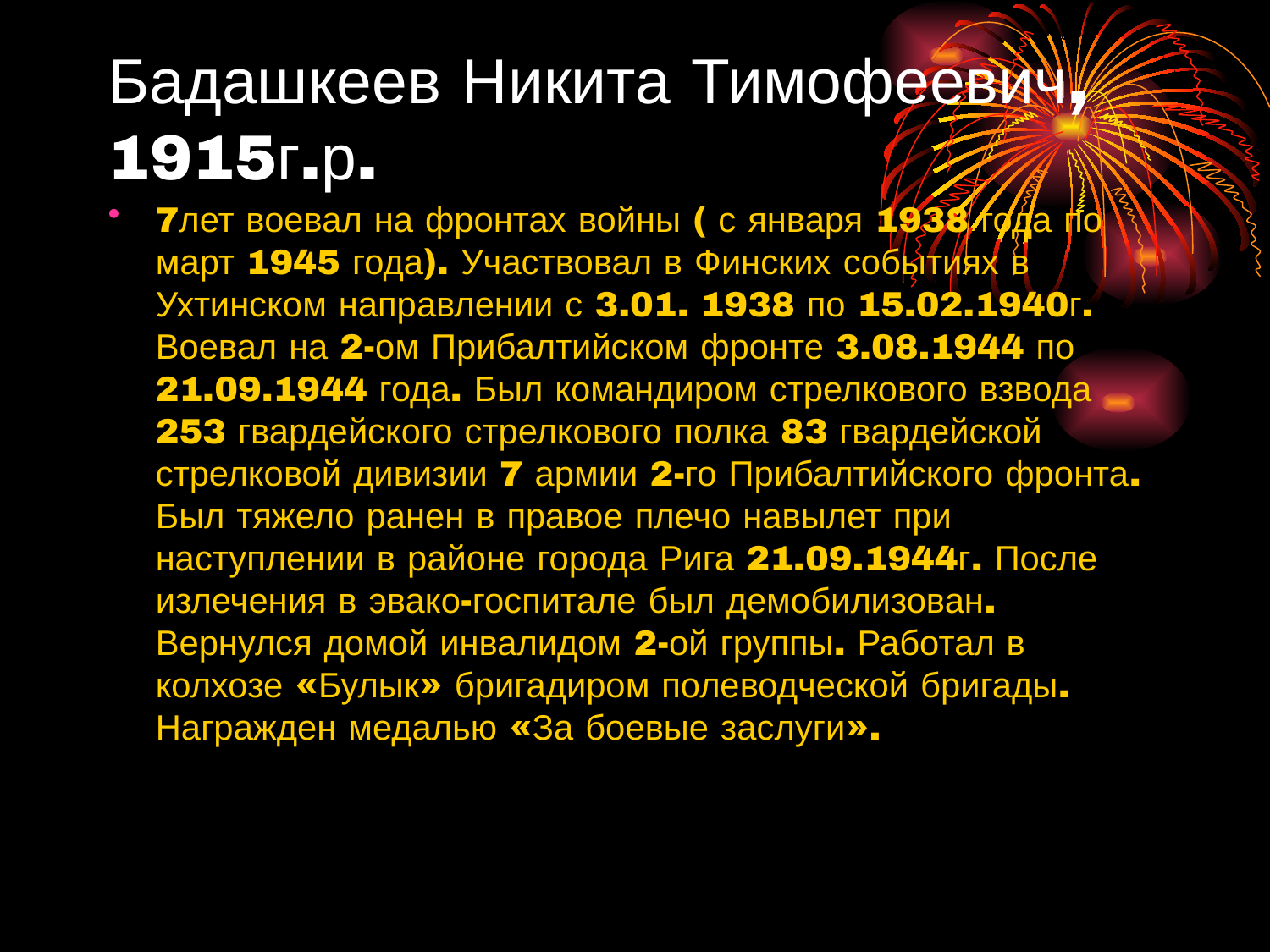

# Бадашкеев Никита Тимофеевич, 1915г.р.
7лет воевал на фронтах войны ( с января 1938 года по март 1945 года). Участвовал в Финских событиях в Ухтинском направлении с 3.01. 1938 по 15.02.1940г. Воевал на 2-ом Прибалтийском фронте 3.08.1944 по 21.09.1944 года. Был командиром стрелкового взвода 253 гвардейского стрелкового полка 83 гвардейской стрелковой дивизии 7 армии 2-го Прибалтийского фронта. Был тяжело ранен в правое плечо навылет при наступлении в районе города Рига 21.09.1944г. После излечения в эвако-госпитале был демобилизован. Вернулся домой инвалидом 2-ой группы. Работал в колхозе «Булык» бригадиром полеводческой бригады. Награжден медалью «За боевые заслуги».